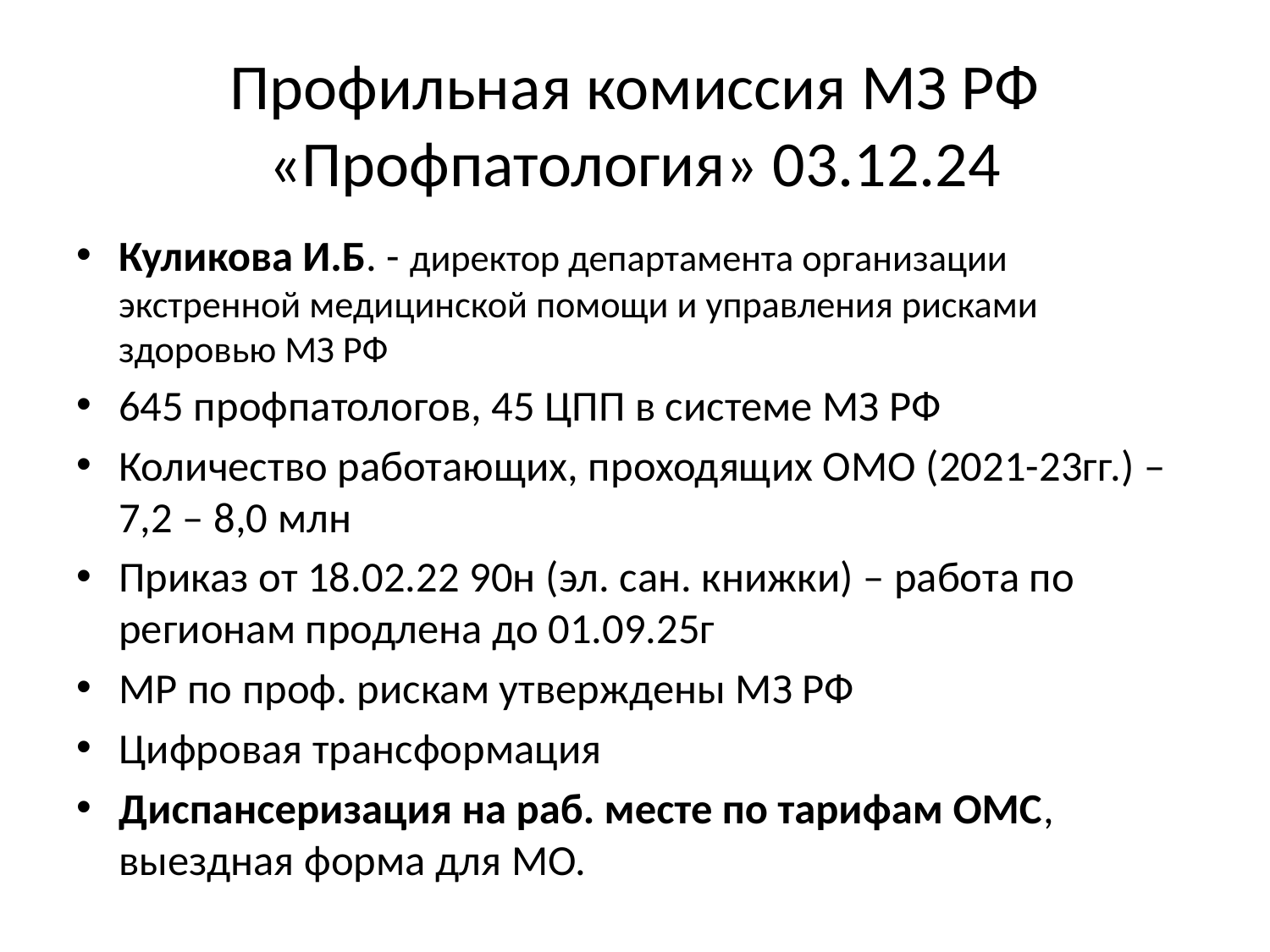

# Профильная комиссия МЗ РФ «Профпатология» 03.12.24
Куликова И.Б. - директор департамента организации экстренной медицинской помощи и управления рисками здоровью МЗ РФ
645 профпатологов, 45 ЦПП в системе МЗ РФ
Количество работающих, проходящих ОМО (2021-23гг.) – 7,2 – 8,0 млн
Приказ от 18.02.22 90н (эл. сан. книжки) – работа по регионам продлена до 01.09.25г
МР по проф. рискам утверждены МЗ РФ
Цифровая трансформация
Диспансеризация на раб. месте по тарифам ОМС, выездная форма для МО.